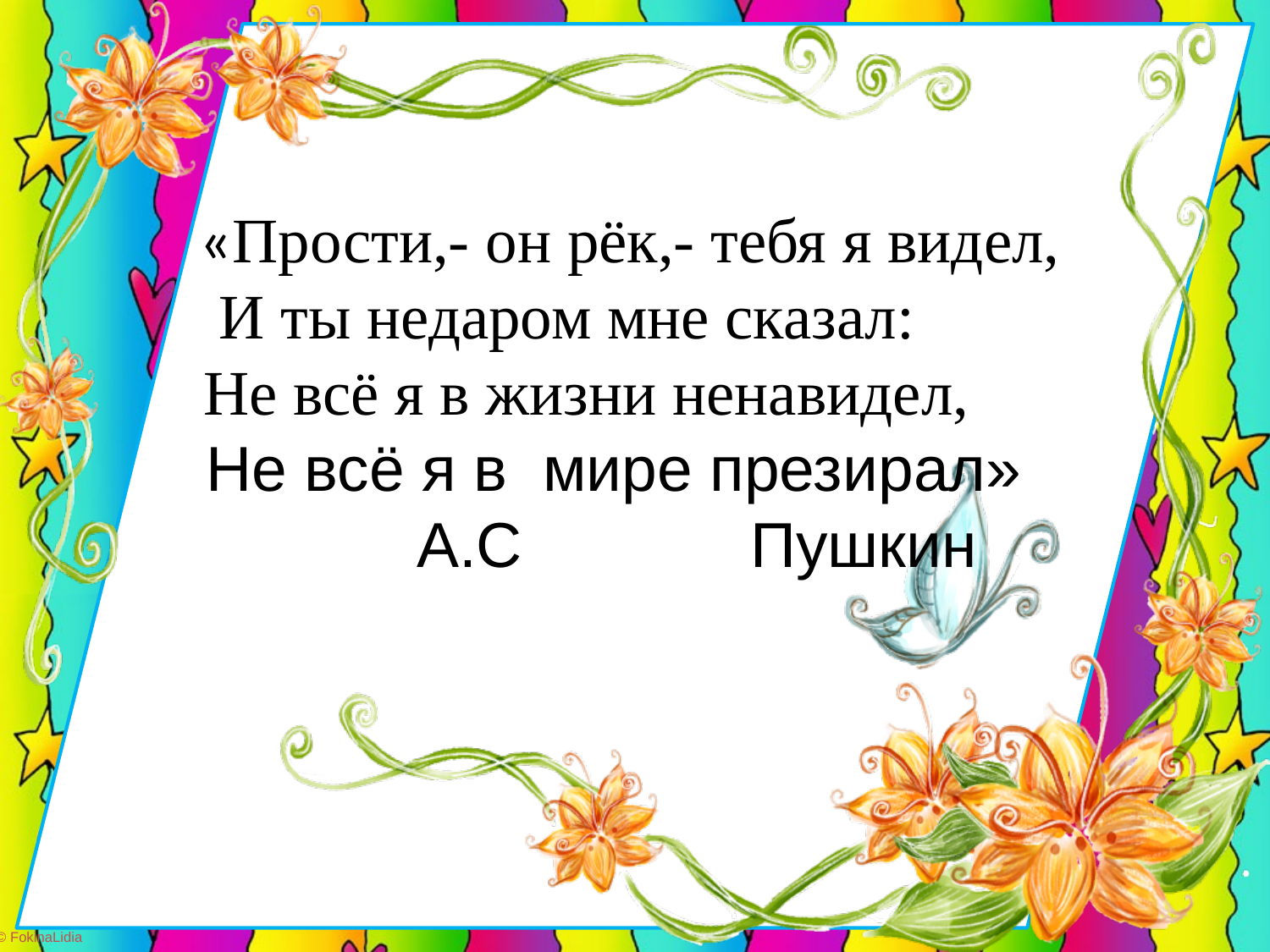

«Прости,- он рёк,- тебя я видел,
             И ты недаром мне сказал:
            Не всё я в жизни ненавидел,
           Не всё я в  мире презирал»
                       А.С             Пушкин
#